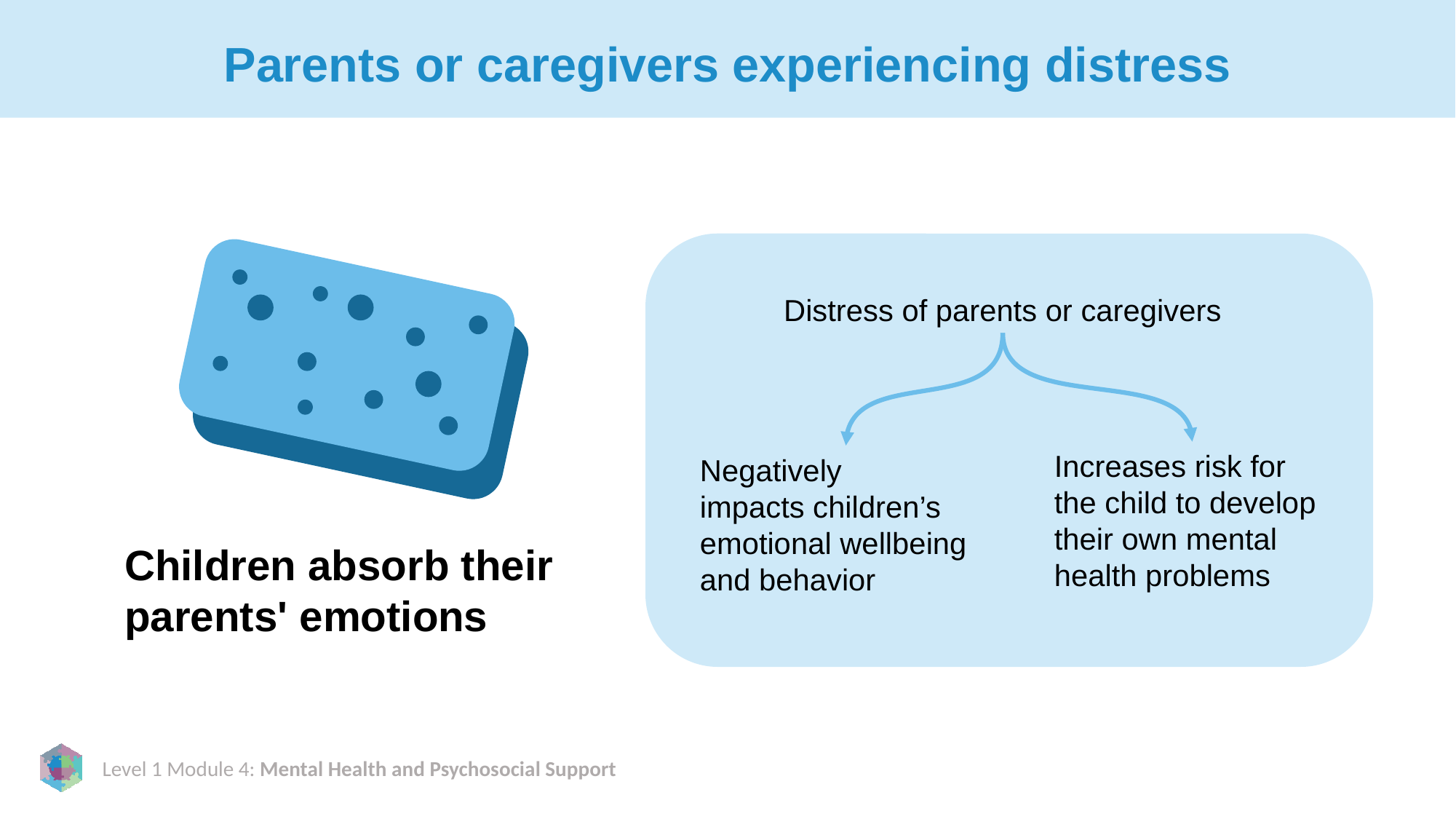

# Parents or caregivers experiencing distress

Distress of parents or caregivers
Increases risk for the child to develop their own mental health problems
Negatively impacts children’s emotional wellbeing and behavior
Children absorb their parents' emotions